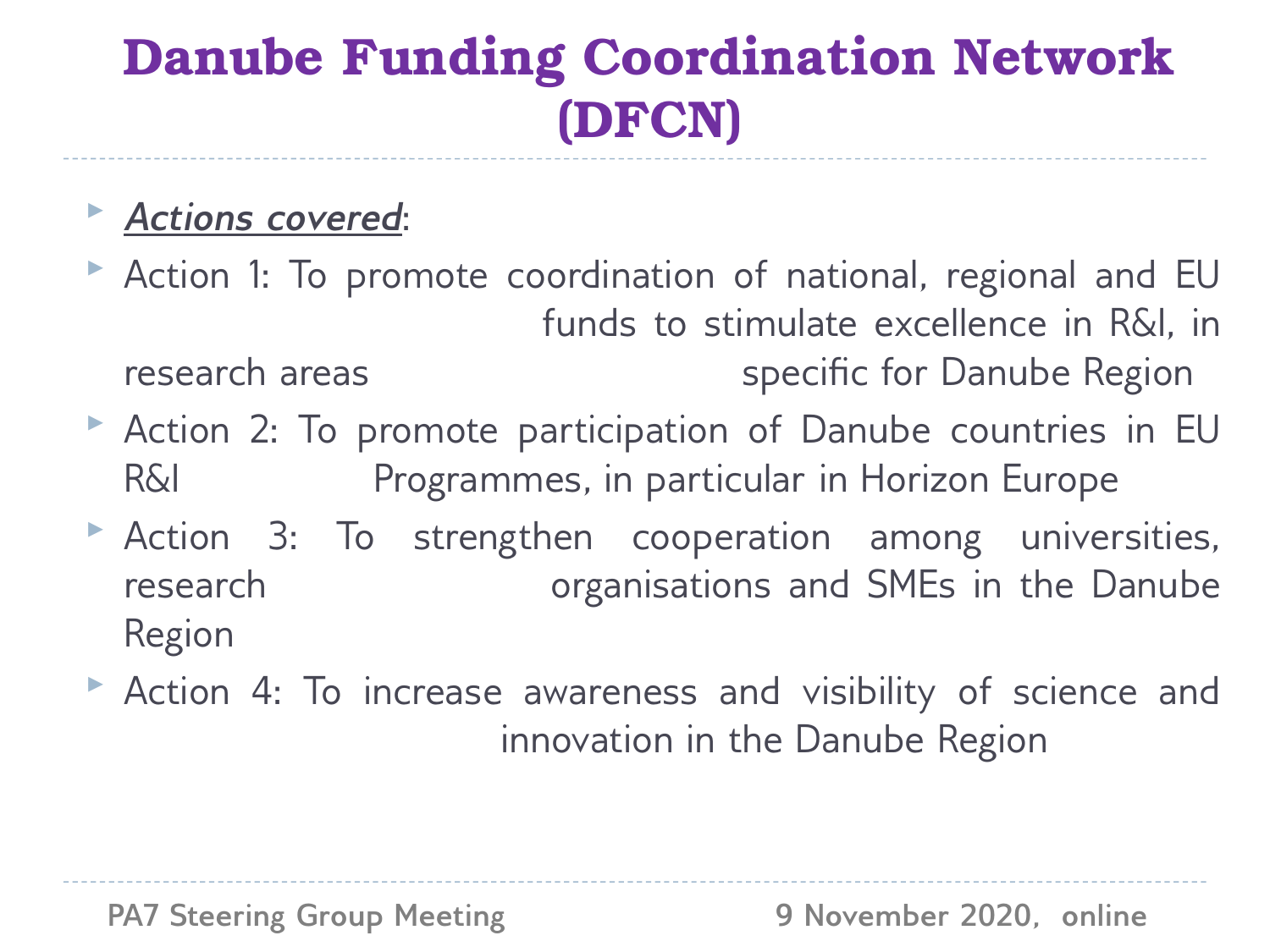

# Danube Funding Coordination Network (DFCN)

Actions covered:
Action 1: To promote coordination of national, regional and EU 	    	         funds to stimulate excellence in R&I, in research areas 	  	         specific for Danube Region
Action 2: To promote participation of Danube countries in EU R&I 	          Programmes, in particular in Horizon Europe
Action 3: To strengthen cooperation among universities, research 	          organisations and SMEs in the Danube Region
Action 4: To increase awareness and visibility of science and 	 	          innovation in the Danube Region

PA7 Steering Group Meeting                          9 November 2020,  online